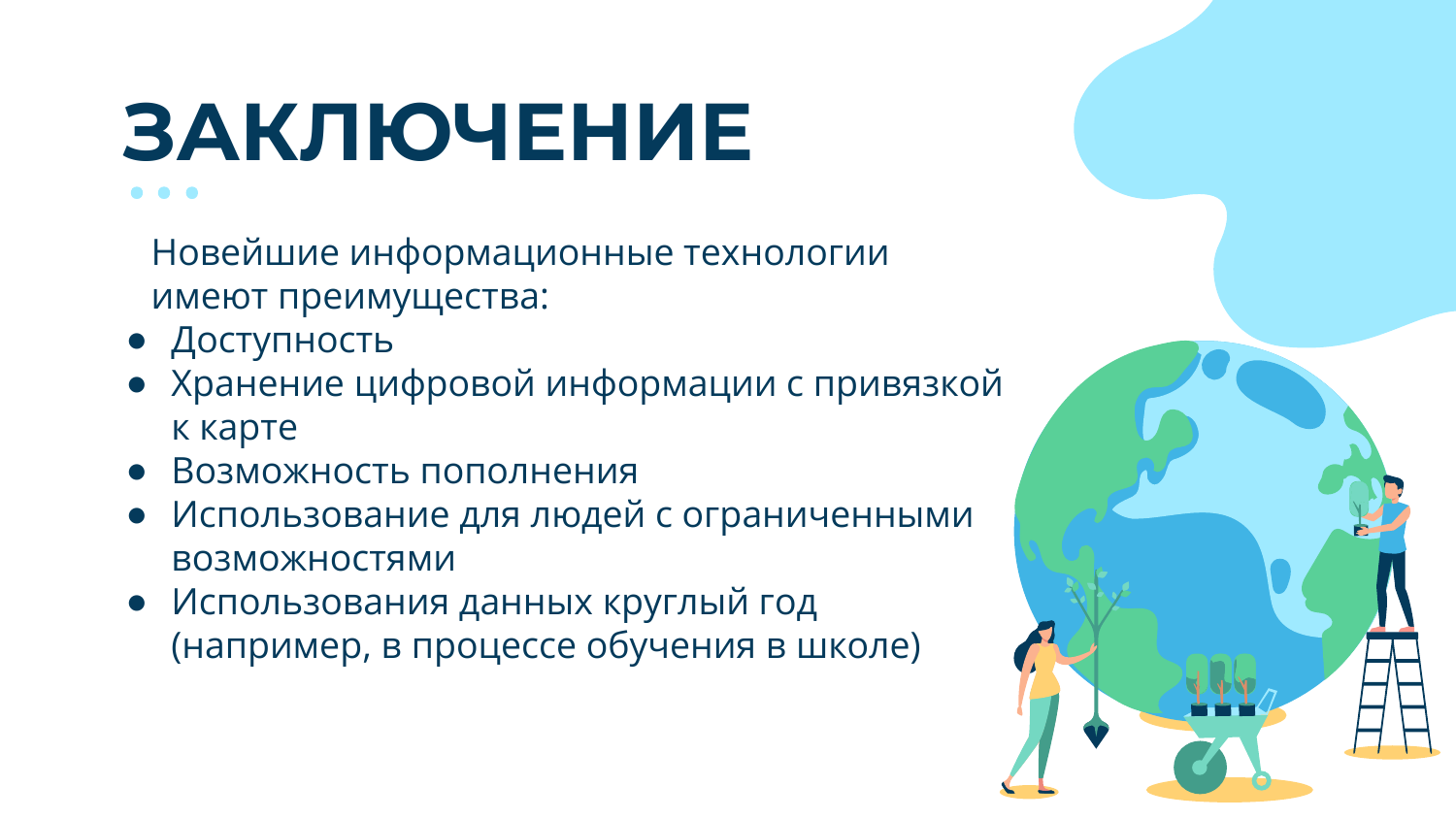

# ЗАКЛЮЧЕНИЕ

Новейшие информационные технологии имеют преимущества:
Доступность
Хранение цифровой информации с привязкой к карте
Возможность пополнения
Использование для людей с ограниченными возможностями
Использования данных круглый год (например, в процессе обучения в школе)